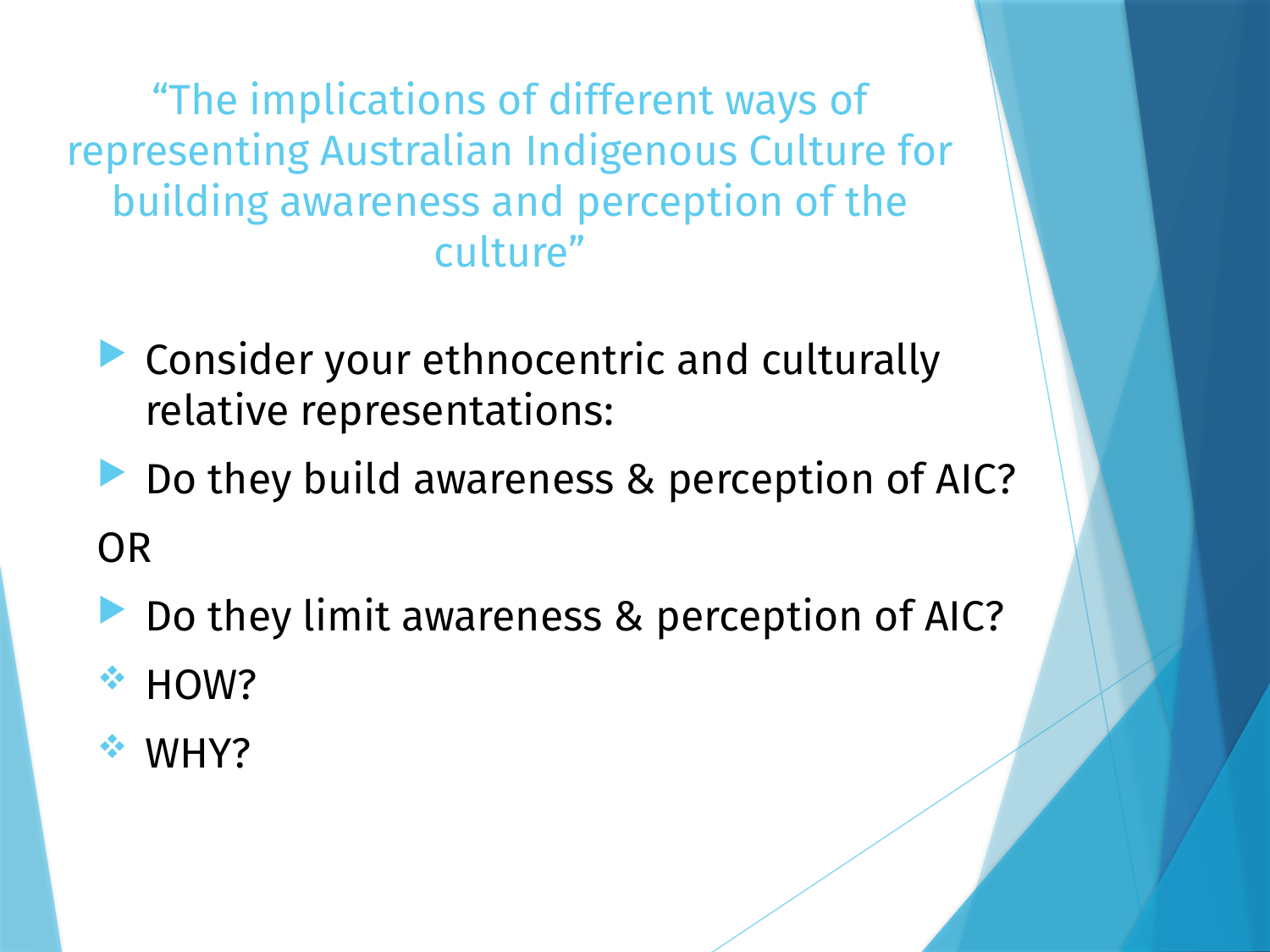

# “The implications of different ways of representing Australian Indigenous Culture for building awareness and perception of the culture”
Consider your ethnocentric and culturally relative representations:
Do they build awareness & perception of AIC?
OR
Do they limit awareness & perception of AIC?
HOW?
WHY?